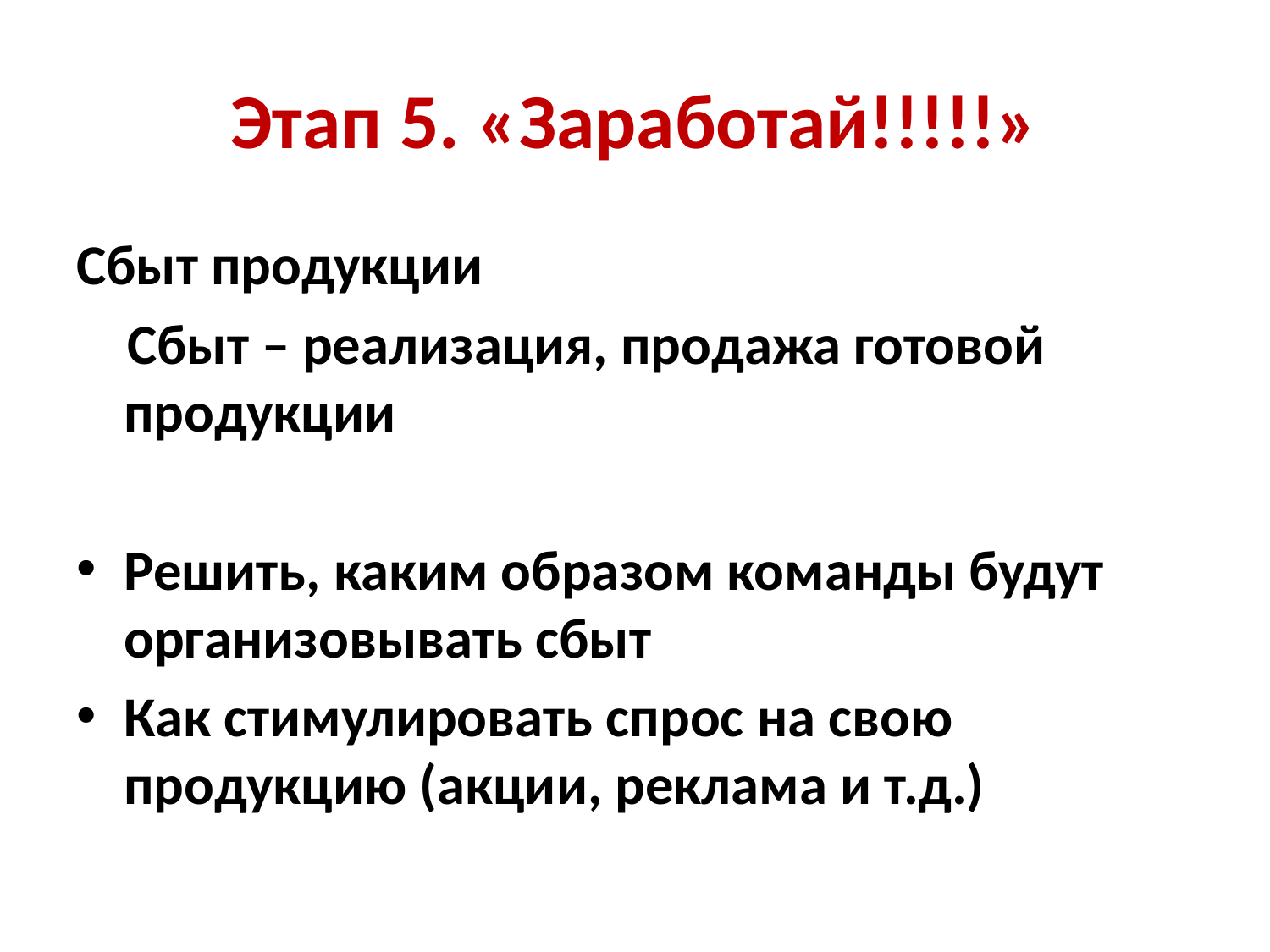

# Этап 5. «Заработай!!!!!»
Сбыт продукции
    Сбыт – реализация, продажа готовой продукции

Решить, каким образом команды будут организовывать сбыт
Как стимулировать спрос на свою продукцию (акции, реклама и т.д.)